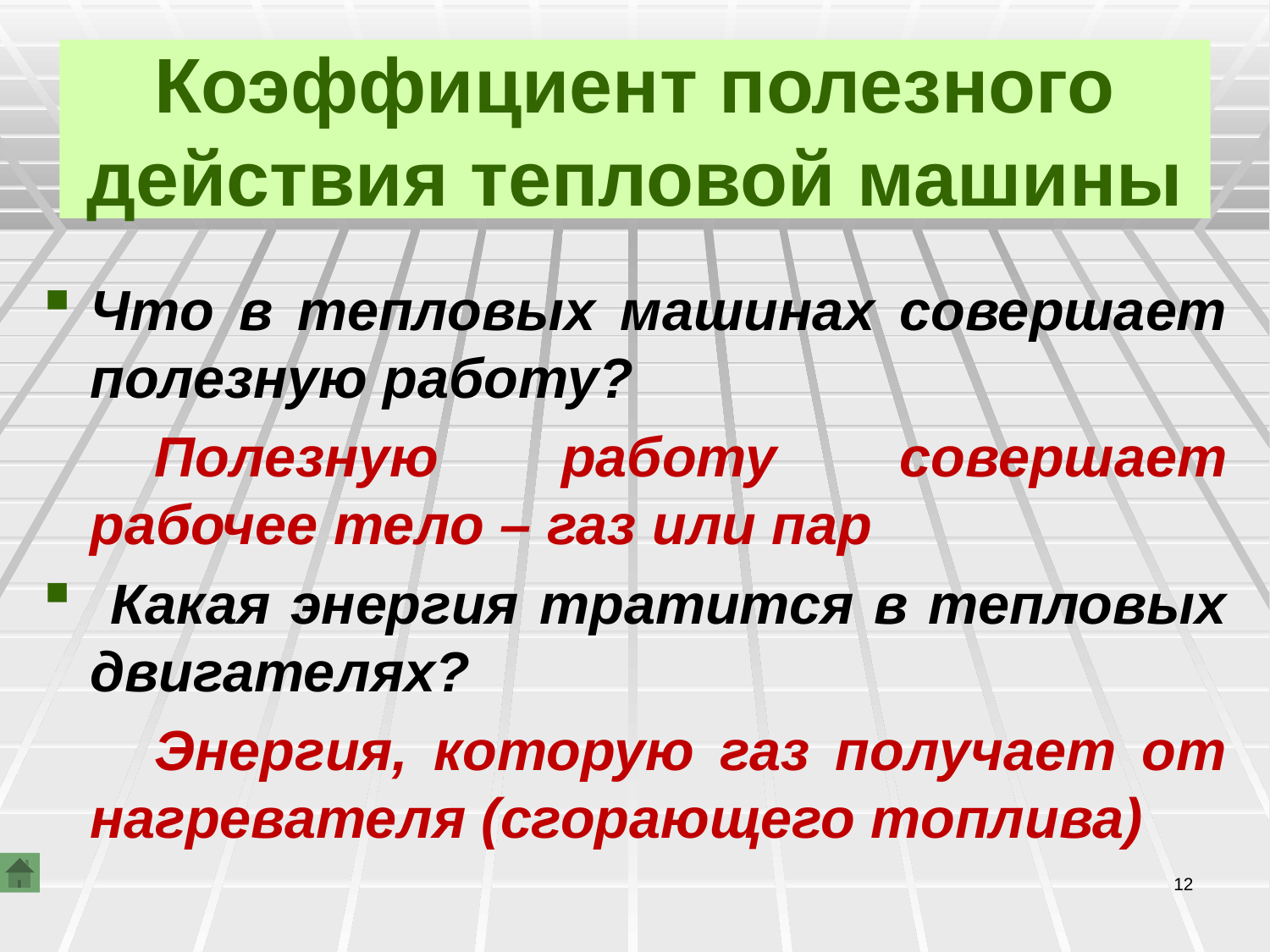

# Коэффициент полезного действия тепловой машины
Что в тепловых машинах совершает полезную работу?
Полезную работу совершает рабочее тело – газ или пар
 Какая энергия тратится в тепловых двигателях?
Энергия, которую газ получает от нагревателя (сгорающего топлива)

12